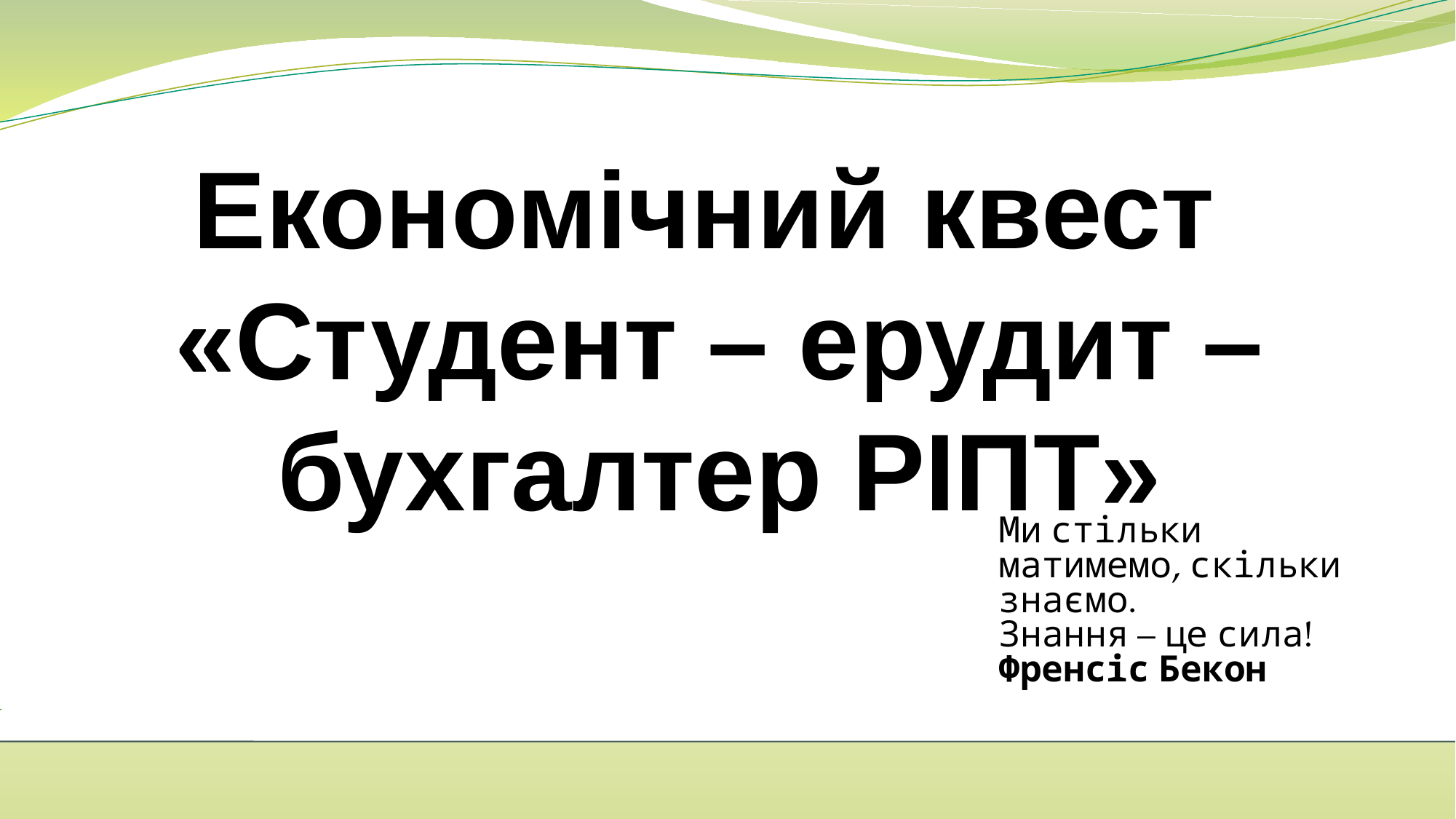

# Економічний квест «Студент – ерудит – бухгалтер РІПТ»
Ми стільки матимемо, скільки знаємо.
Знання – це сила!
Френсіс Бекон